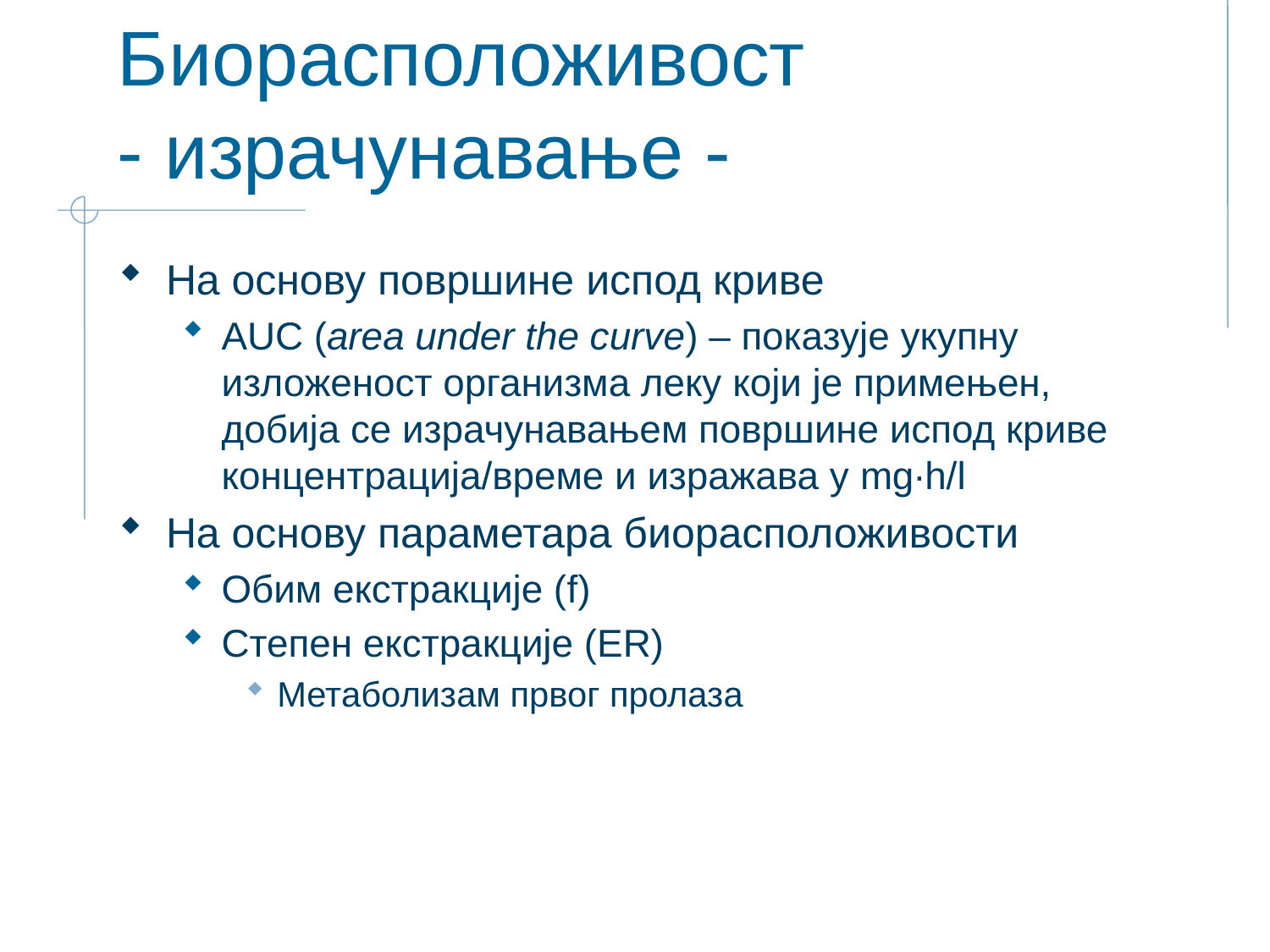

# Биорасположивост - израчунавање -
На основу површине испод криве
AUC (area under the curve) – показује укупну изложеност организма леку који је примењен, добија се израчунавањем површине испод криве концентрација/време и изражава у mg∙h/l
На основу параметара биорасположивости
Обим екстракције (f)
Степен екстракције (ER)
Метаболизам првог пролаза